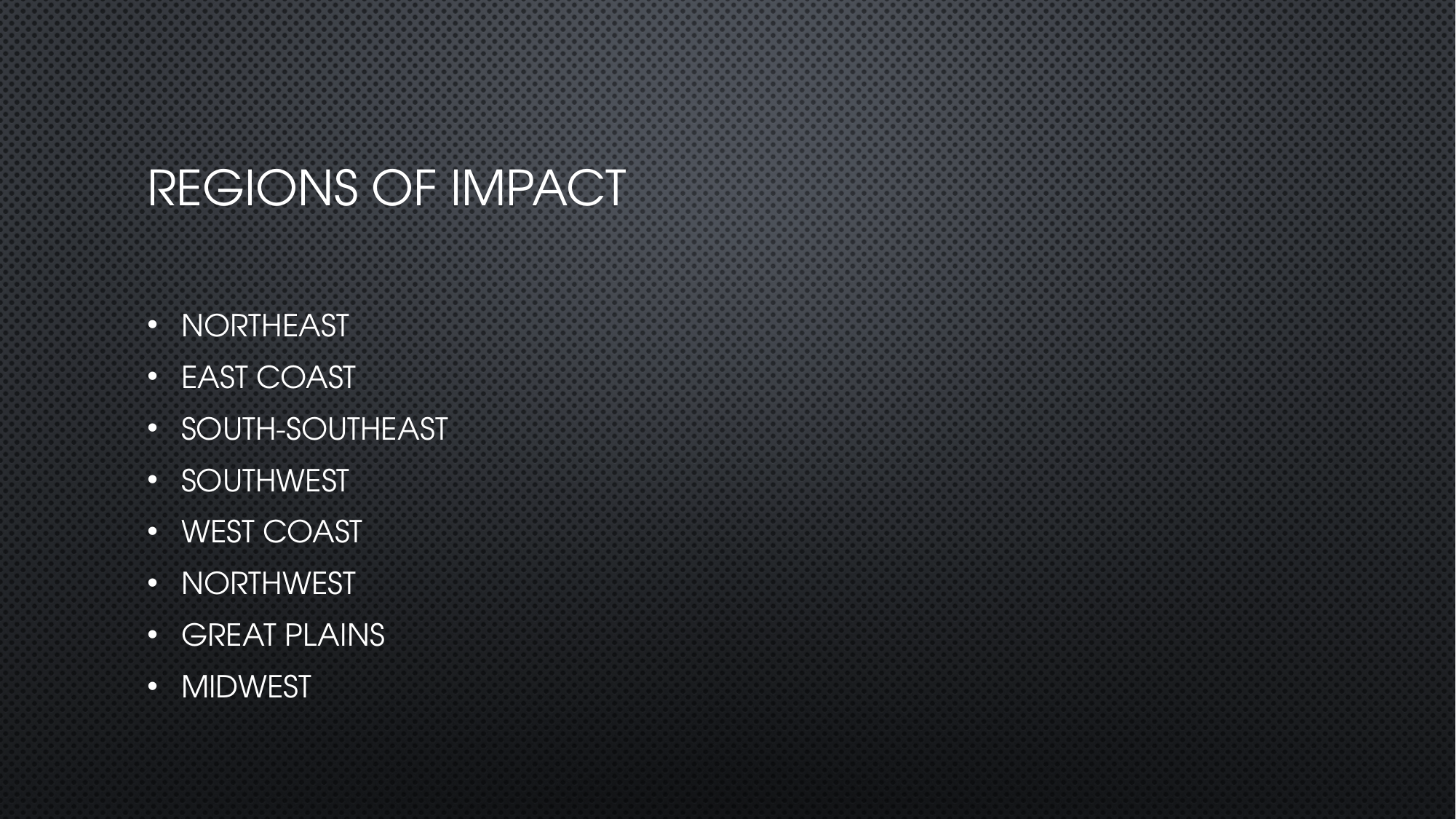

# Regions of Impact
Northeast
East coast
South-Southeast
Southwest
West coast
Northwest
Great Plains
Midwest